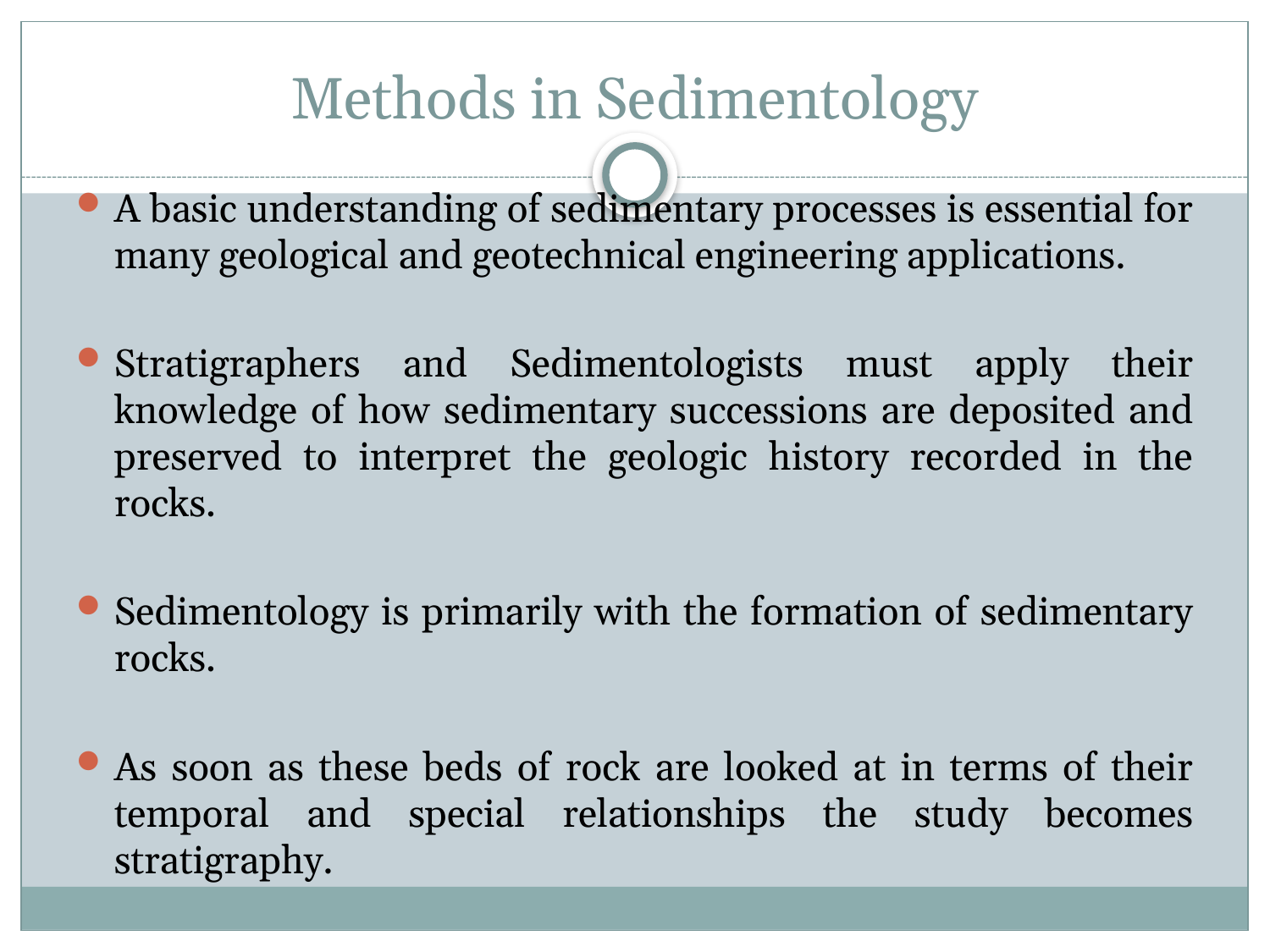

# Methods in Sedimentology
A basic understanding of sedimentary processes is essential for many geological and geotechnical engineering applications.

Stratigraphers and Sedimentologists must apply their knowledge of how sedimentary successions are deposited and preserved to interpret the geologic history recorded in the rocks.

Sedimentology is primarily with the formation of sedimentary rocks.

As soon as these beds of rock are looked at in terms of their temporal and special relationships the study becomes stratigraphy.